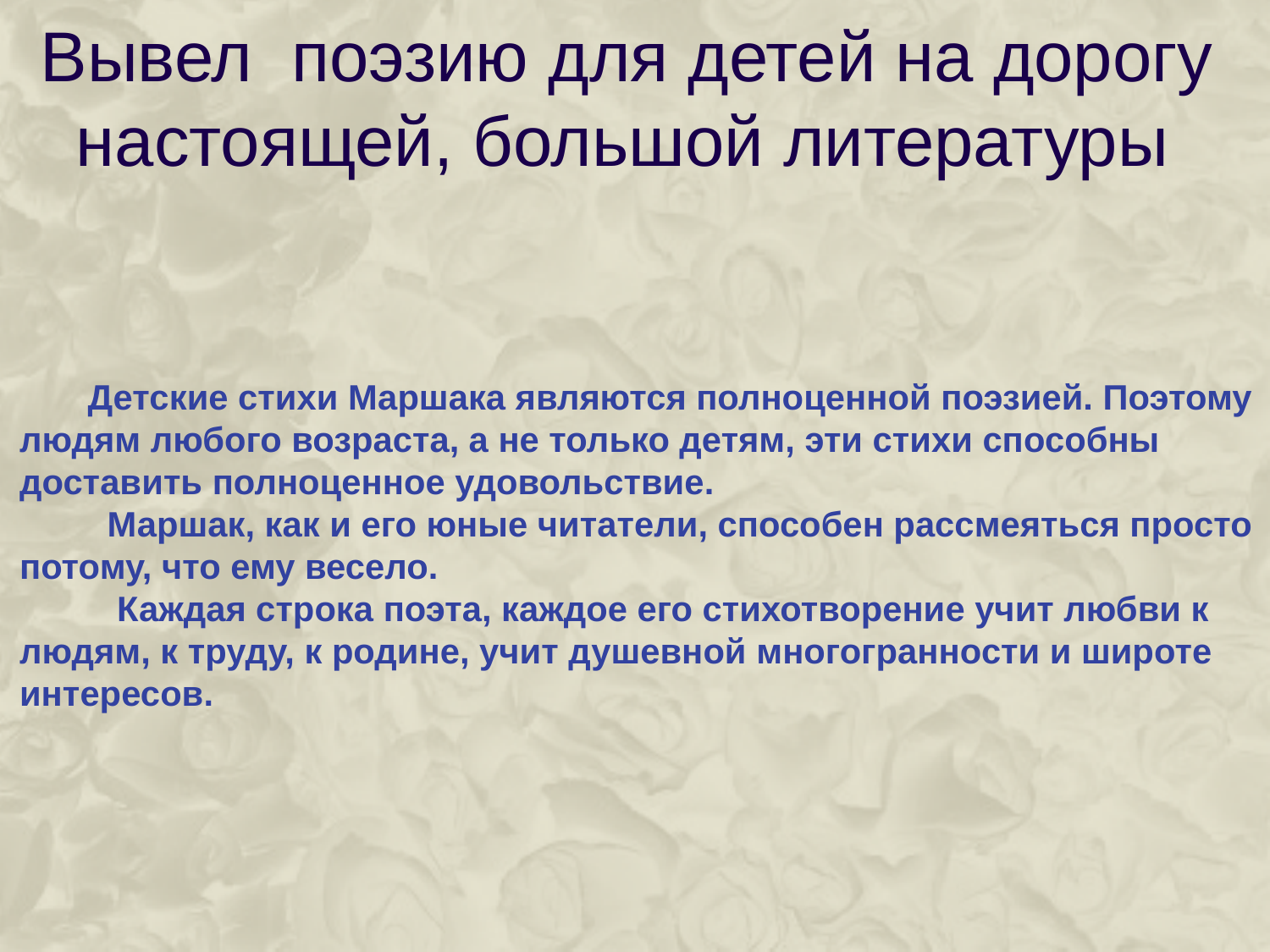

Вывел  поэзию для детей на дорогу настоящей, большой литературы

       Детские стихи Маршака являются полноценной поэзией. Поэтому людям любого возраста, а не только детям, эти стихи способны доставить полноценное удовольствие.
         Маршак, как и его юные читатели, способен рассмеяться просто потому, что ему весело.
          Каждая строка поэта, каждое его стихотворение учит любви к людям, к труду, к родине, учит душевной многогранности и широте интересов.